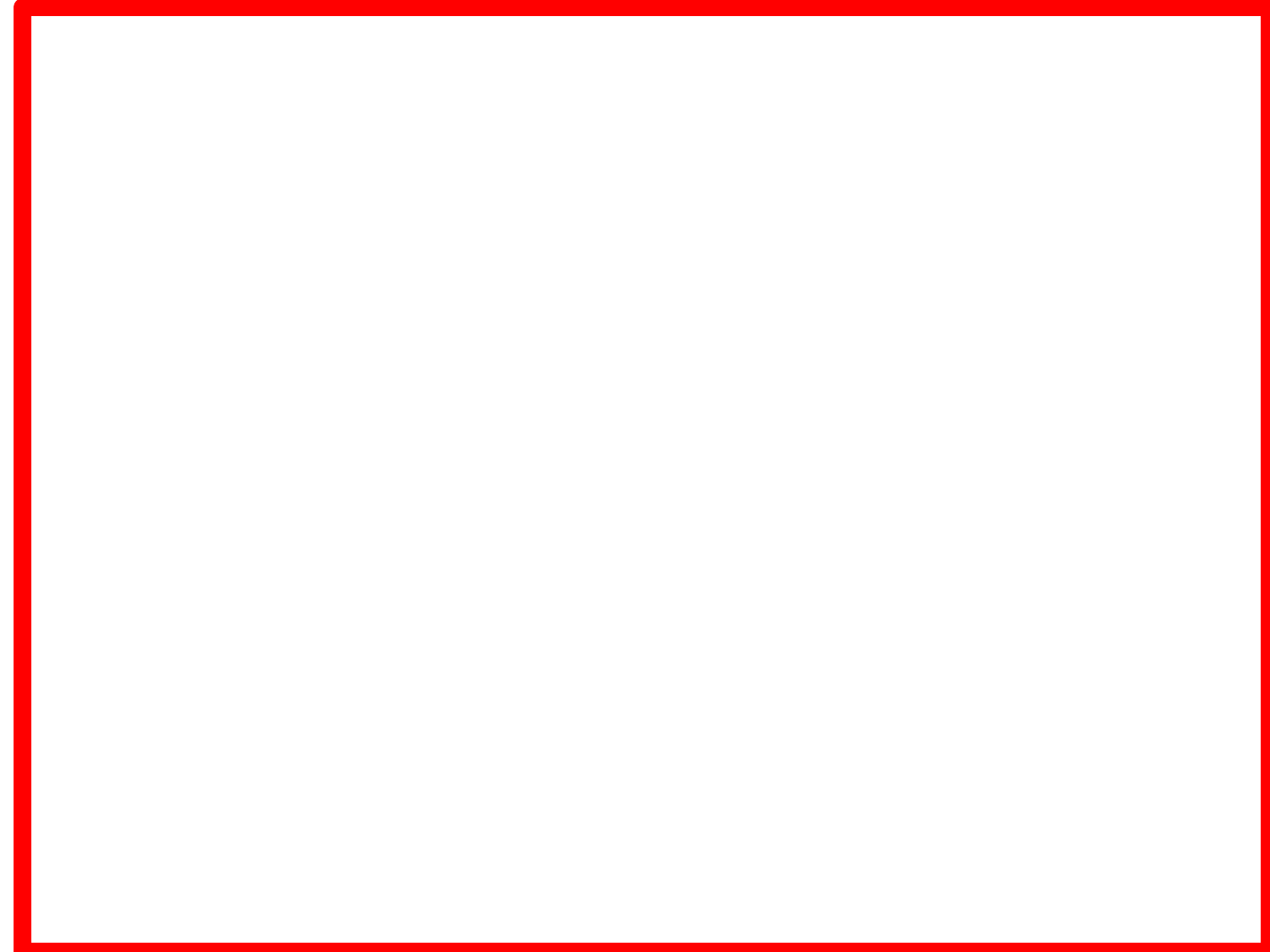

# OBJETIVO: Valorar  la importancia de los ejes transversales para el desarrollo del proceso docente educativo y su incidencia en la formación integral de los niños(as), adolescentes y jóvenes